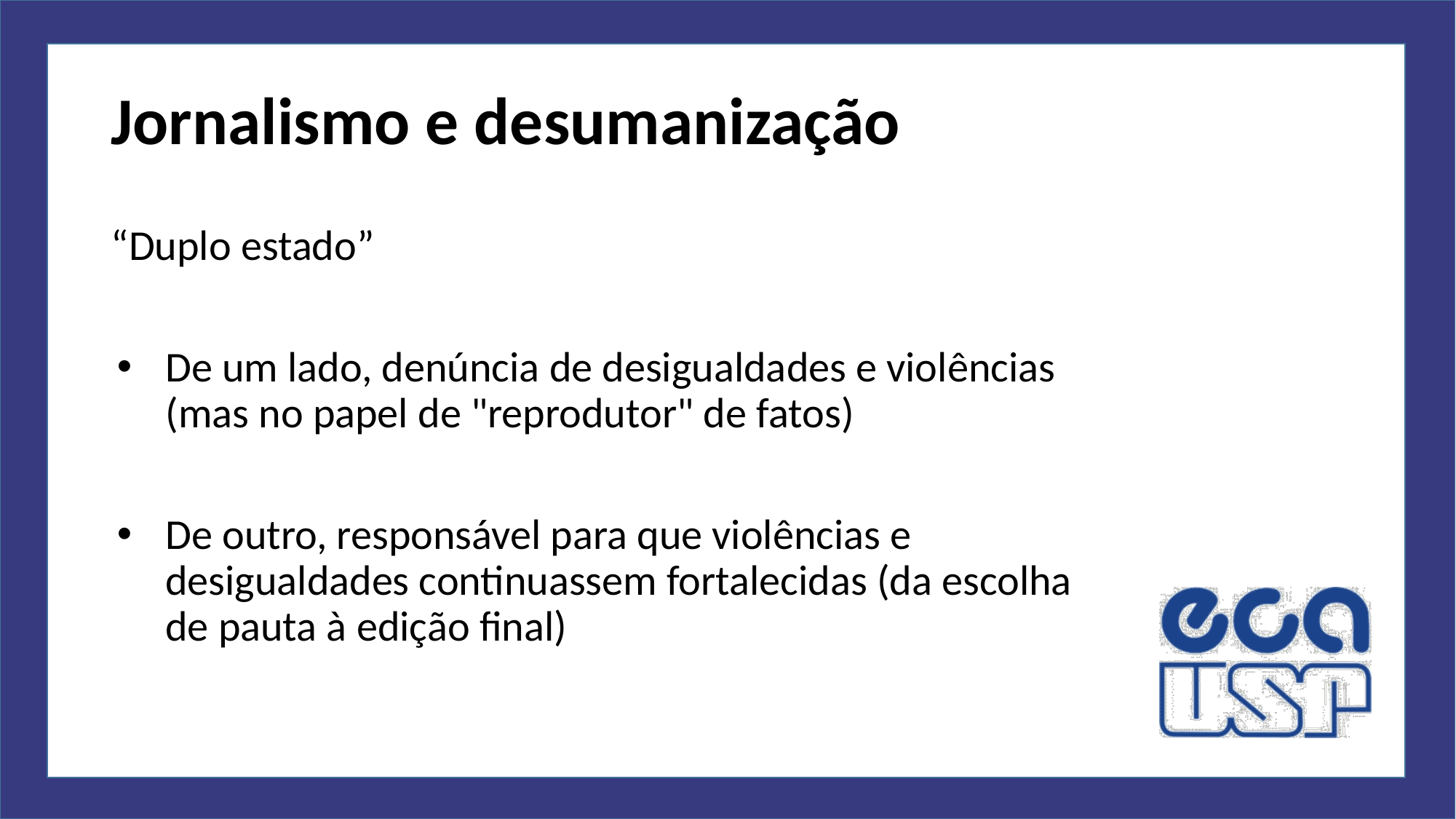

# Jornalismo e desumanização
“Duplo estado”

De um lado, denúncia de desigualdades e violências (mas no papel de "reprodutor" de fatos)

De outro, responsável para que violências e desigualdades continuassem fortalecidas (da escolha de pauta à edição final)